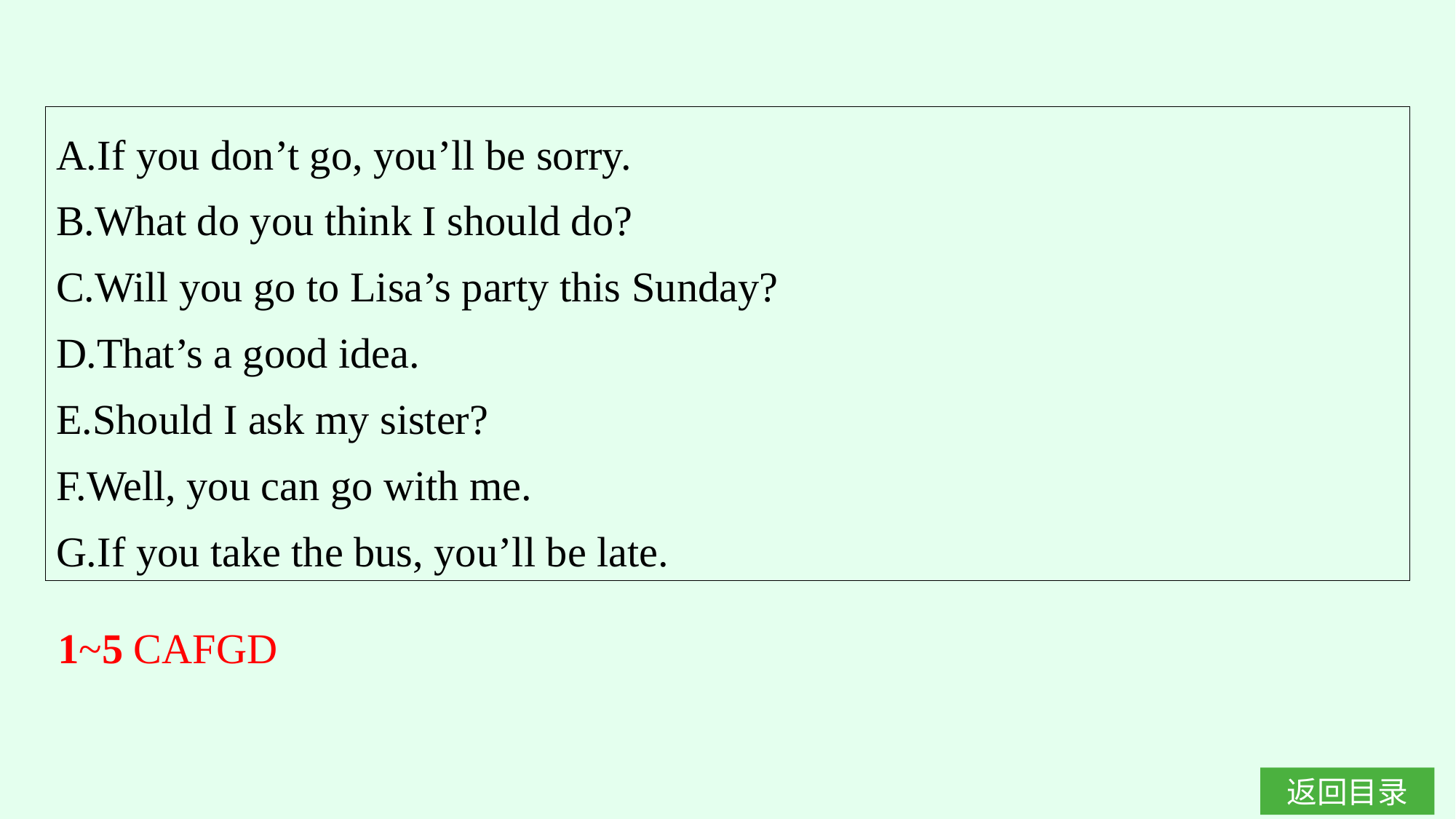

A.If you don’t go, you’ll be sorry.
B.What do you think I should do?
C.Will you go to Lisa’s party this Sunday?
D.That’s a good idea.
E.Should I ask my sister?
F.Well, you can go with me.
G.If you take the bus, you’ll be late.
1~5 CAFGD